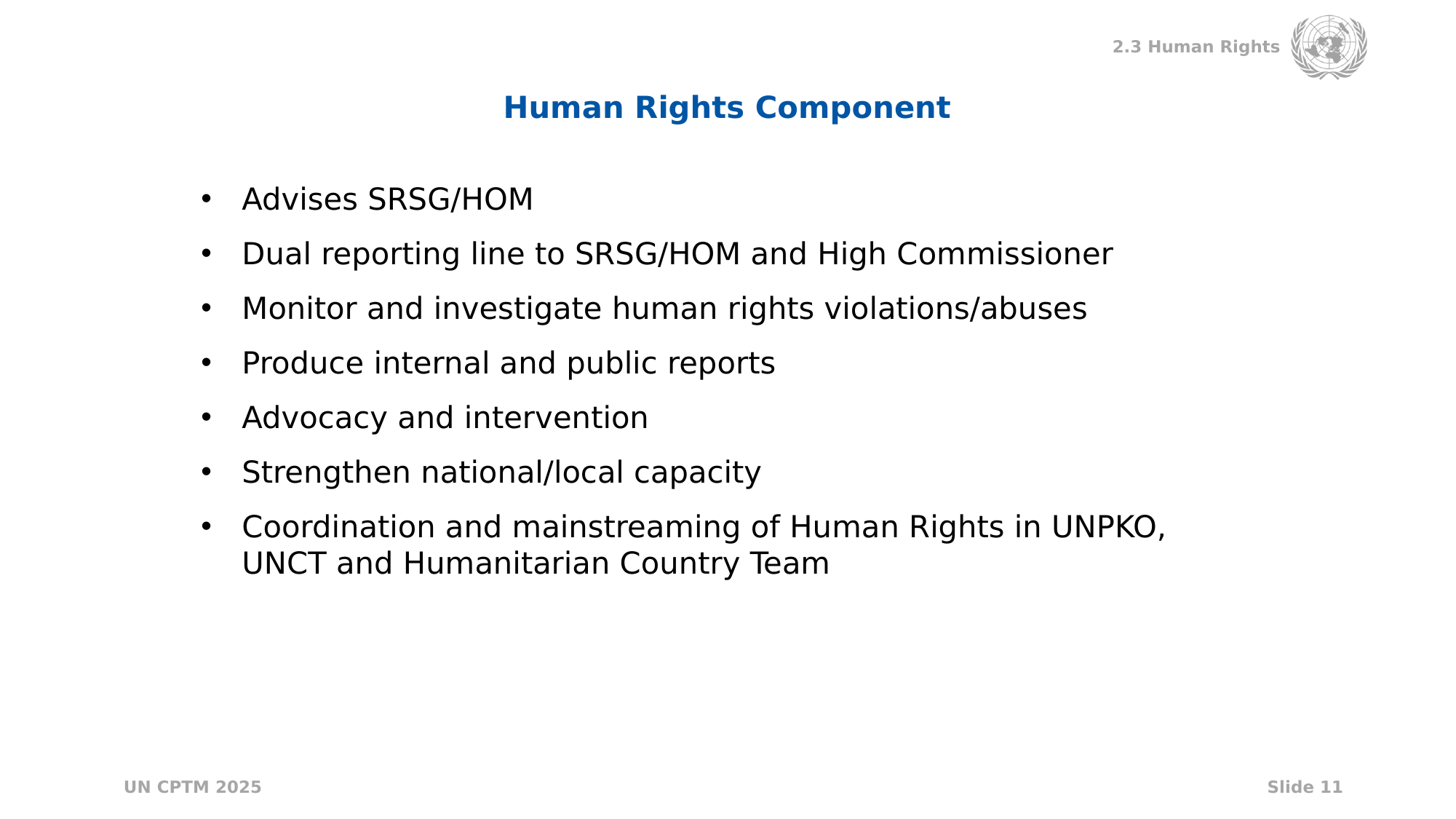

Human Rights Component
Advises SRSG/HOM
Dual reporting line to SRSG/HOM and High Commissioner
Monitor and investigate human rights violations/abuses
Produce internal and public reports
Advocacy and intervention
Strengthen national/local capacity
Coordination and mainstreaming of Human Rights in UNPKO, UNCT and Humanitarian Country Team